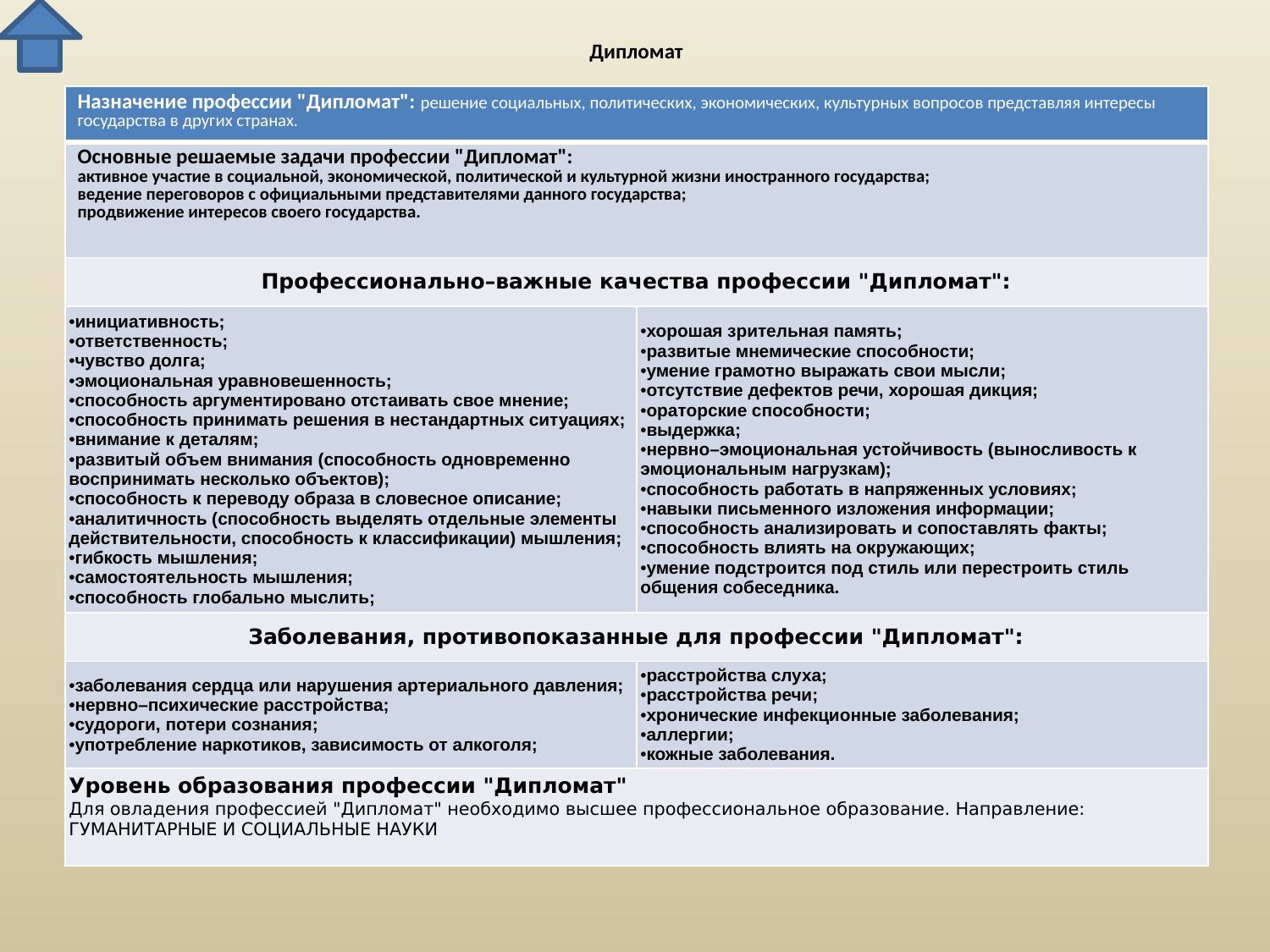

# Дипломат
| Назначение профессии "Дипломат": решение социальных, политических, экономических, культурных вопросов представляя интересы государства в других странах. |  |
| --- | --- |
| Основные решаемые задачи профессии "Дипломат": активное участие в социальной, экономической, политической и культурной жизни иностранного государства; ведение переговоров с официальными представителями данного государства; продвижение интересов своего государства. |  |
| Профессионально–важные качества профессии "Дипломат": |  |
| инициативность; ответственность; чувство долга; эмоциональная уравновешенность; способность аргументировано отстаивать свое мнение; способность принимать решения в нестандартных ситуациях; внимание к деталям; развитый объем внимания (способность одновременно воспринимать несколько объектов); способность к переводу образа в словесное описание; аналитичность (способность выделять отдельные элементы действительности, способность к классификации) мышления; гибкость мышления; самостоятельность мышления; способность глобально мыслить; | хорошая зрительная память; развитые мнемические способности; умение грамотно выражать свои мысли; отсутствие дефектов речи, хорошая дикция; ораторские способности; выдержка; нервно–эмоциональная устойчивость (выносливость к эмоциональным нагрузкам); способность работать в напряженных условиях; навыки письменного изложения информации; способность анализировать и сопоставлять факты; способность влиять на окружающих; умение подстроится под стиль или перестроить стиль общения собеседника. |
| Заболевания, противопоказанные для профессии "Дипломат": |  |
| заболевания сердца или нарушения артериального давления; нервно–психические расстройства; судороги, потери сознания; употребление наркотиков, зависимость от алкоголя; | расстройства слуха; расстройства речи; хронические инфекционные заболевания; аллергии; кожные заболевания. |
| Уровень образования профессии "Дипломат" Для овладения профессией "Дипломат" необходимо высшее профессиональное образование. Направление: ГУМАНИТАРНЫЕ И СОЦИАЛЬНЫЕ НАУКИ |  |